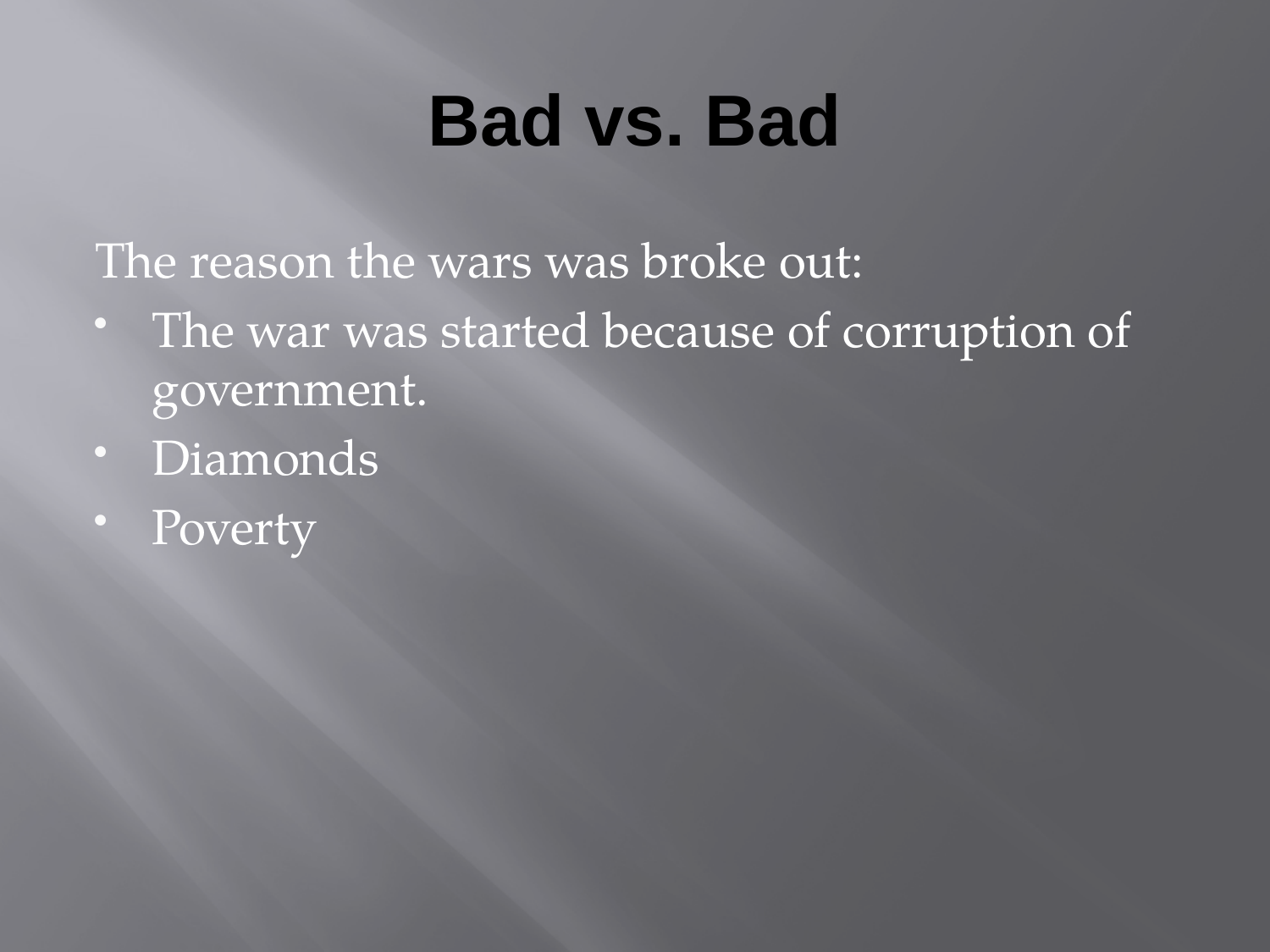

# Bad vs. Bad
The reason the wars was broke out:
The war was started because of corruption of  government.
Diamonds
Poverty